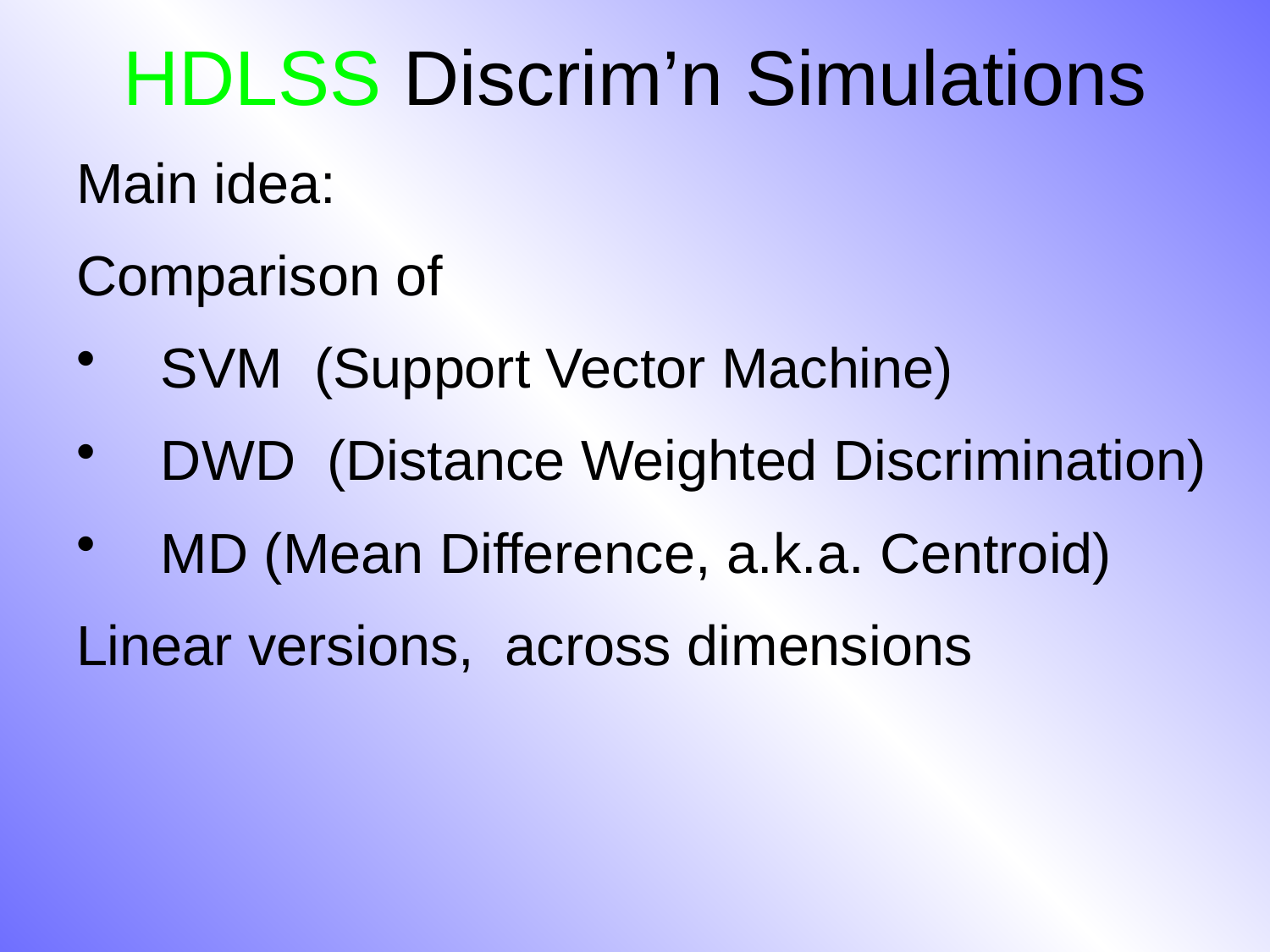

HDLSS Discrim’n Simulations
Main idea:
Comparison of
SVM  (Support Vector Machine)
DWD  (Distance Weighted Discrimination)
MD (Mean Difference, a.k.a. Centroid)
Linear versions,  across dimensions